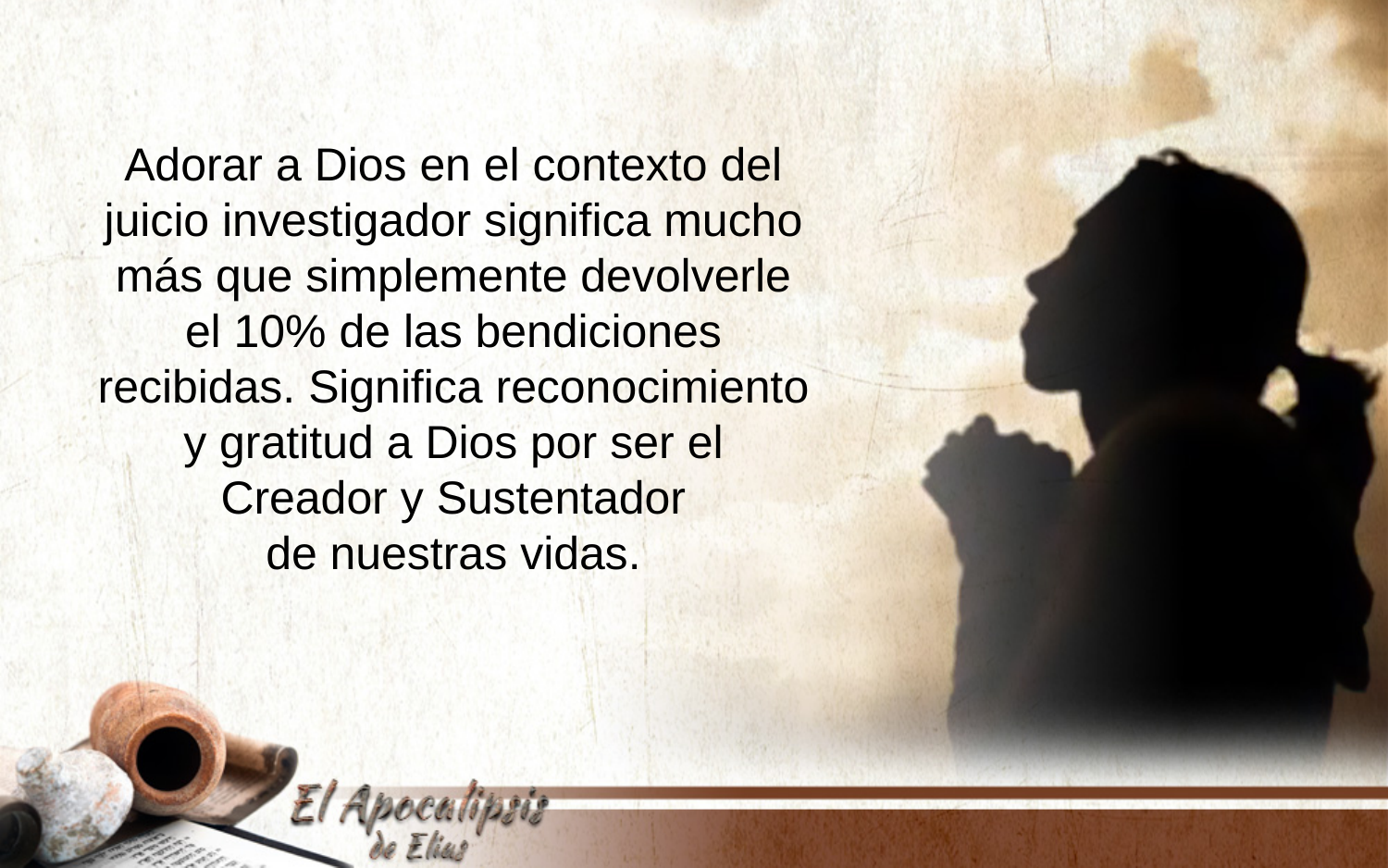

Adorar a Dios en el contexto del juicio investigador significa mucho
más que simplemente devolverle el 10% de las bendiciones recibidas. Significa reconocimiento y gratitud a Dios por ser el Creador y Sustentador
de nuestras vidas.